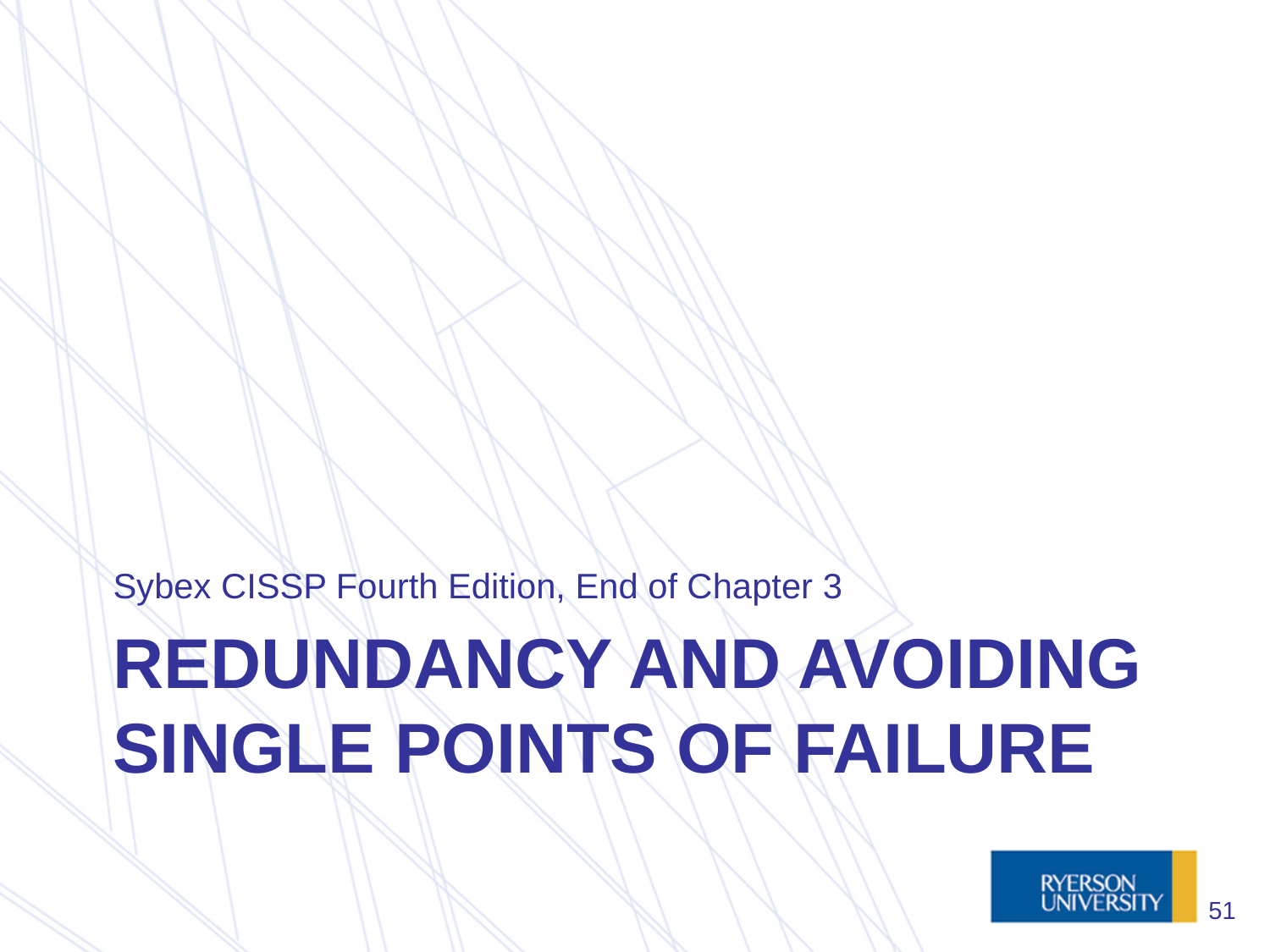

Sybex CISSP Fourth Edition, End of Chapter 3
# Redundancy and Avoiding Single Points of Failure
51